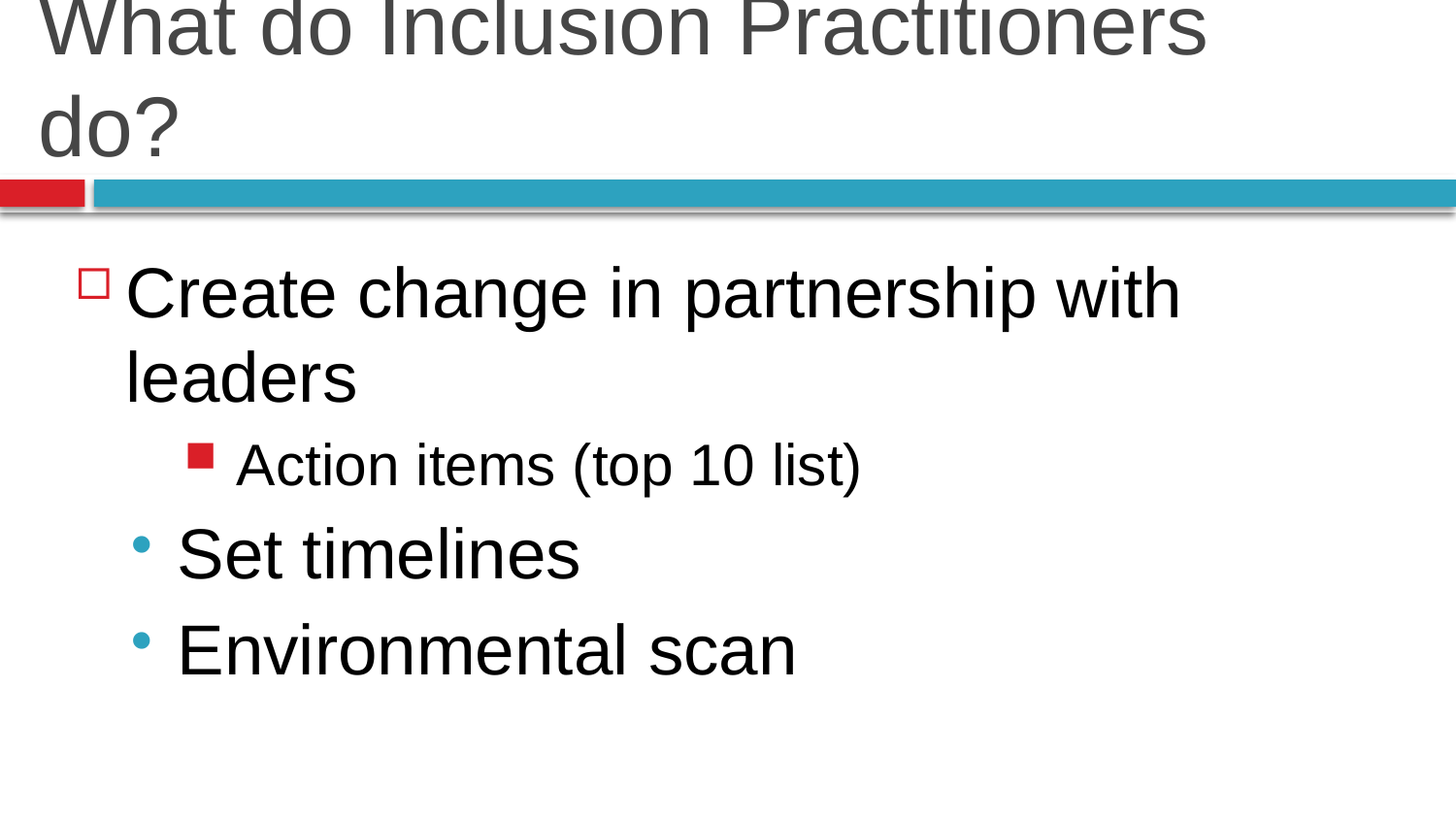

# What do Inclusion Practitioners do?
Create change in partnership with leaders
 Action items (top 10 list)
Set timelines
Environmental scan